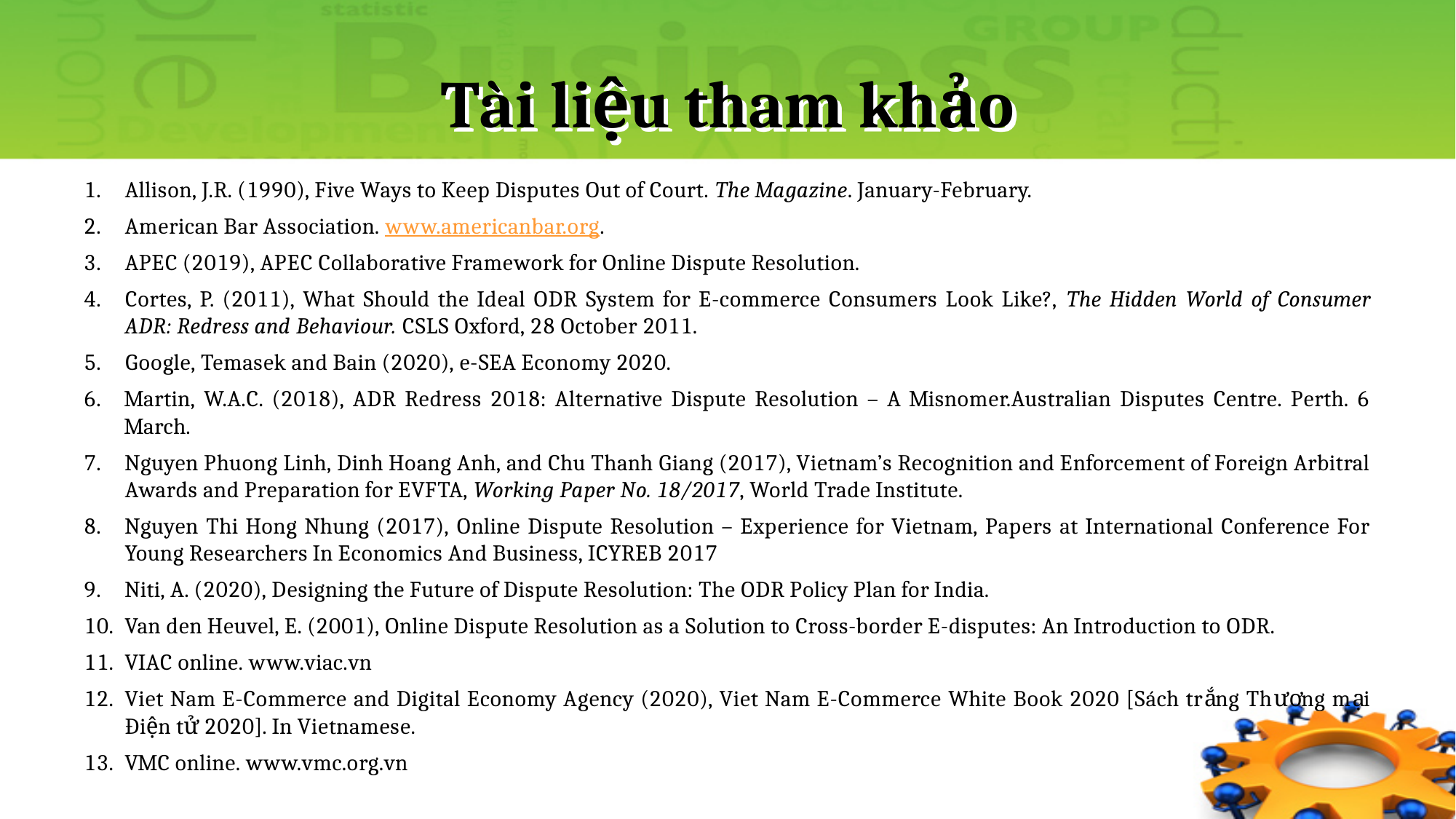

# Tài liệu tham khảo
Allison, J.R. (1990), Five Ways to Keep Disputes Out of Court. The Magazine. January-February.
American Bar Association. www.americanbar.org.
APEC (2019), APEC Collaborative Framework for Online Dispute Resolution.
Cortes, P. (2011), What Should the Ideal ODR System for E-commerce Consumers Look Like?, The Hidden World of Consumer ADR: Redress and Behaviour. CSLS Oxford, 28 October 2011.
Google, Temasek and Bain (2020), e-SEA Economy 2020.
Martin, W.A.C. (2018), ADR Redress 2018: Alternative Dispute Resolution – A Misnomer.Australian Disputes Centre. Perth. 6 March.
Nguyen Phuong Linh, Dinh Hoang Anh, and Chu Thanh Giang (2017), Vietnam’s Recognition and Enforcement of Foreign Arbitral Awards and Preparation for EVFTA, Working Paper No. 18/2017, World Trade Institute.
Nguyen Thi Hong Nhung (2017), Online Dispute Resolution – Experience for Vietnam, Papers at International Conference For Young Researchers In Economics And Business, ICYREB 2017
Niti, A. (2020), Designing the Future of Dispute Resolution: The ODR Policy Plan for India.
Van den Heuvel, E. (2001), Online Dispute Resolution as a Solution to Cross-border E-disputes: An Introduction to ODR.
VIAC online. www.viac.vn
Viet Nam E-Commerce and Digital Economy Agency (2020), Viet Nam E-Commerce White Book 2020 [Sách trắng Thương mại Điện tử 2020]. In Vietnamese.
VMC online. www.vmc.org.vn